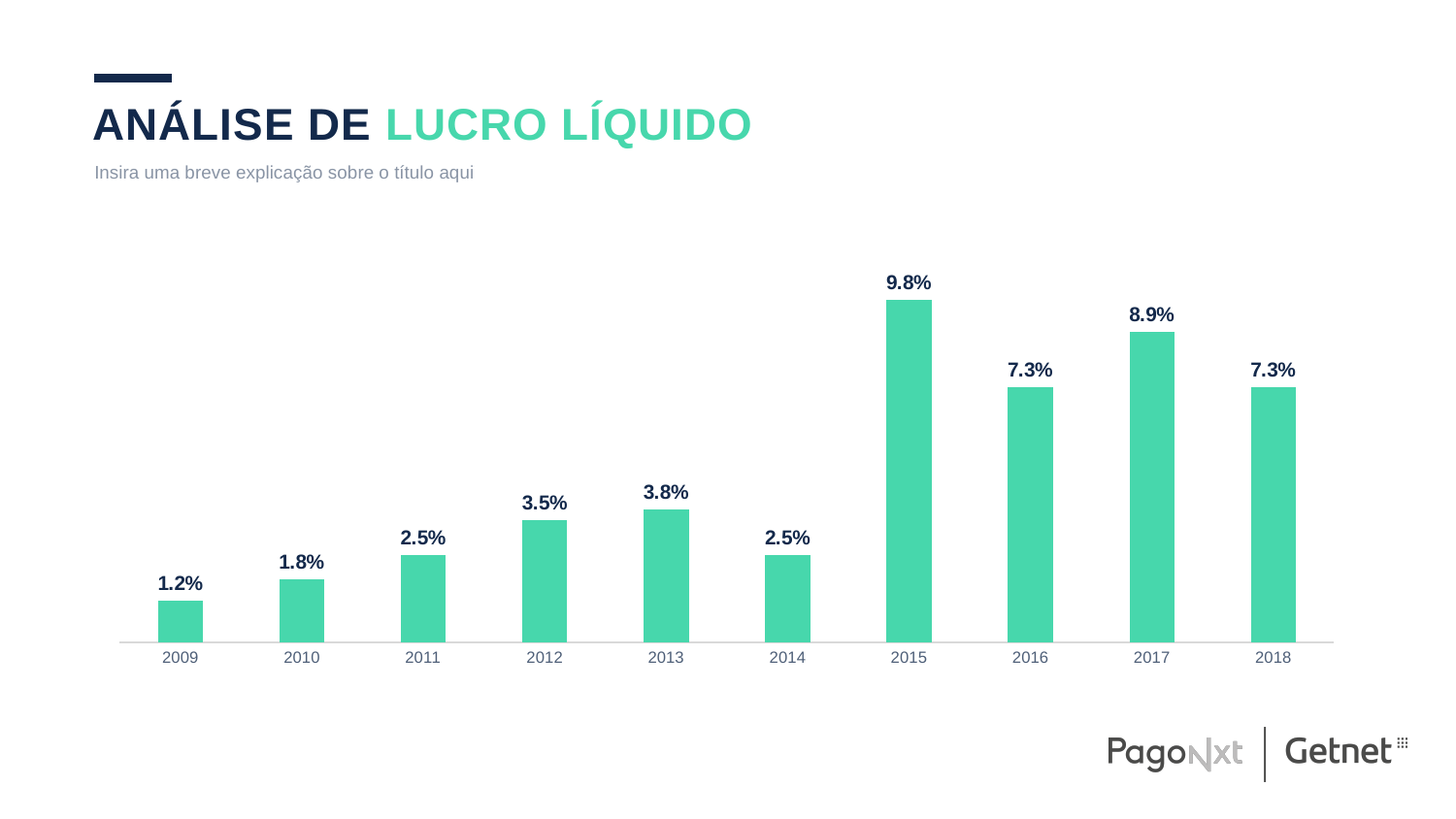

Análise de lucro líquido
Insira uma breve explicação sobre o título aqui

### Chart

| Category | Série 1 |
|---|---|
| 2009 | 0.012 |
| 2010 | 0.018 |
| 2011 | 0.025 |
| 2012 | 0.035 |
| 2013 | 0.038 |
| 2014 | 0.025 |
| 2015 | 0.098 |
| 2016 | 0.073 |
| 2017 | 0.089 |
| 2018 | 0.073 |